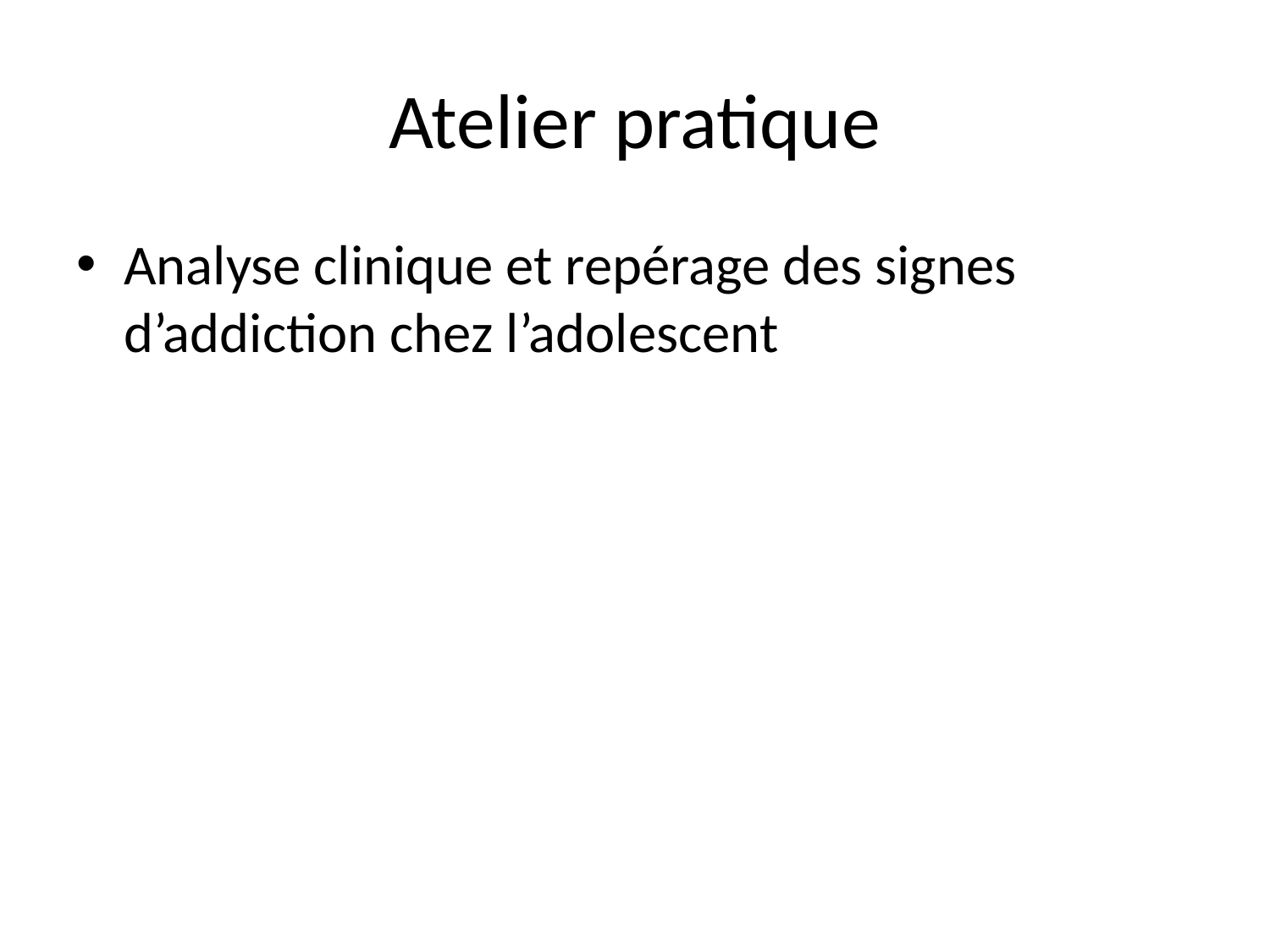

# Atelier pratique
Analyse clinique et repérage des signes d’addiction chez l’adolescent